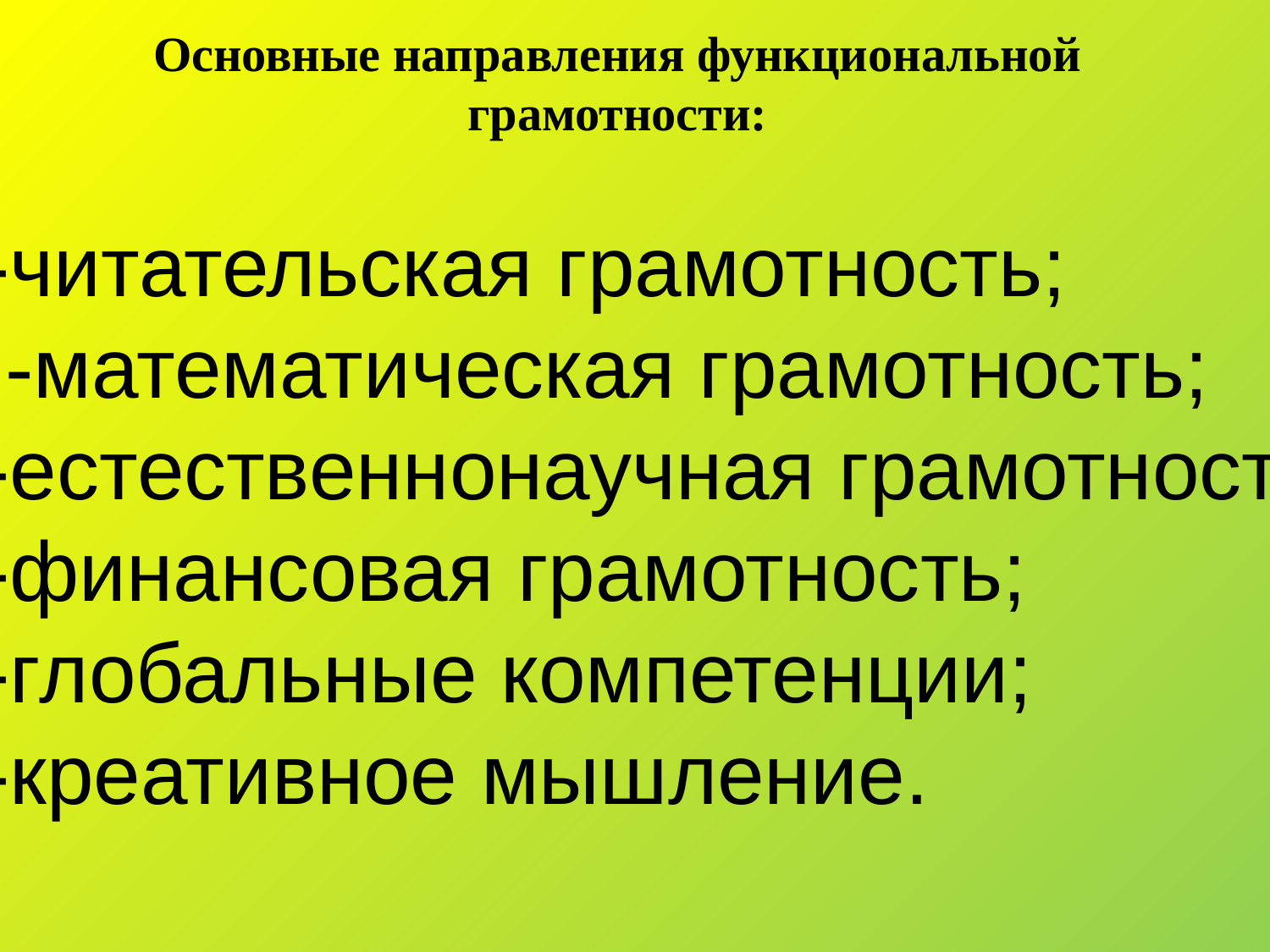

Основные направления функциональной грамотности:
-читательская грамотность;
 -математическая грамотность;
-естественнонаучная грамотность;
-финансовая грамотность;
-глобальные компетенции;
-креативное мышление.